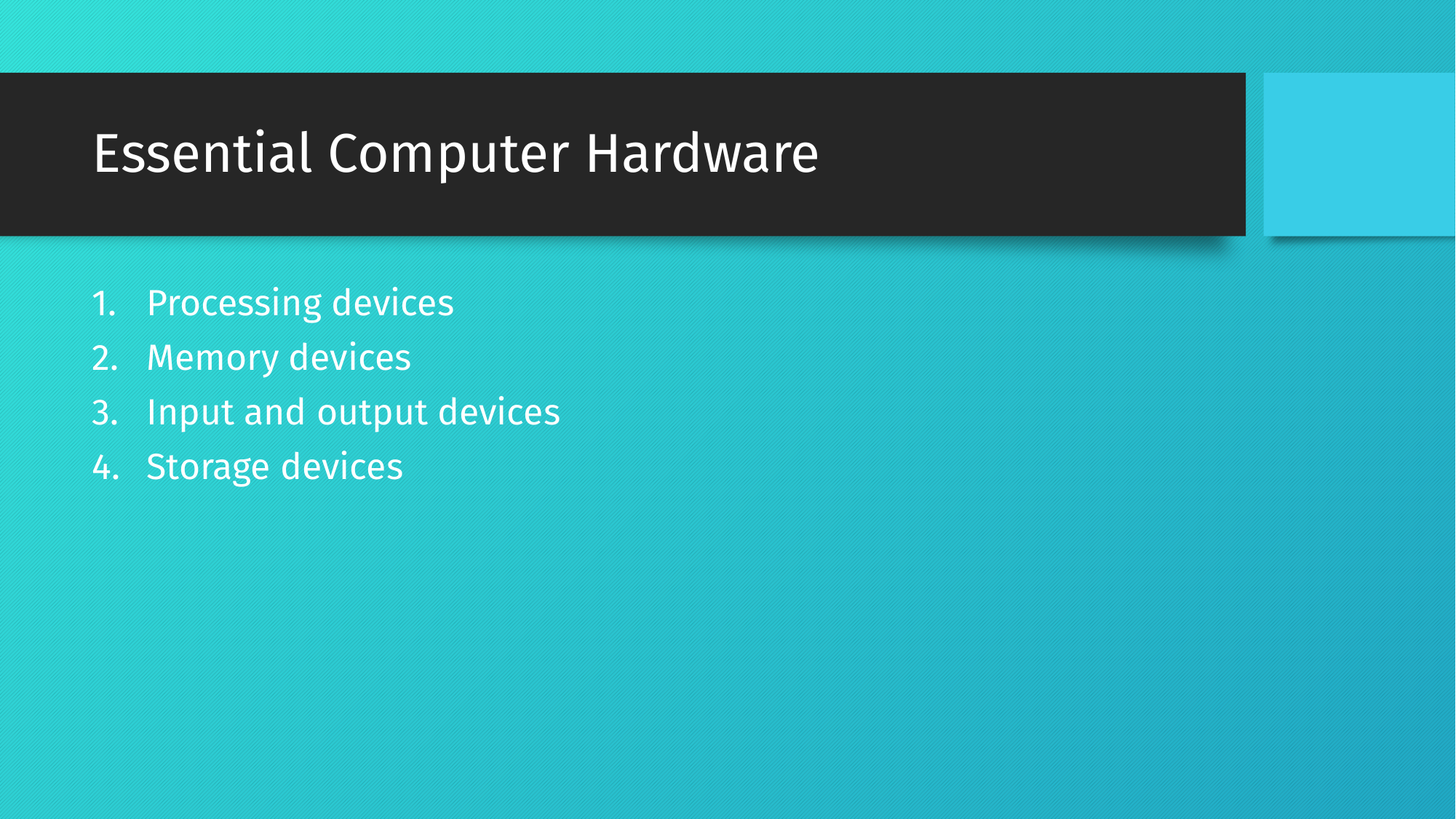

# Essential Computer Hardware
Processing devices
Memory devices
Input and output devices
Storage devices